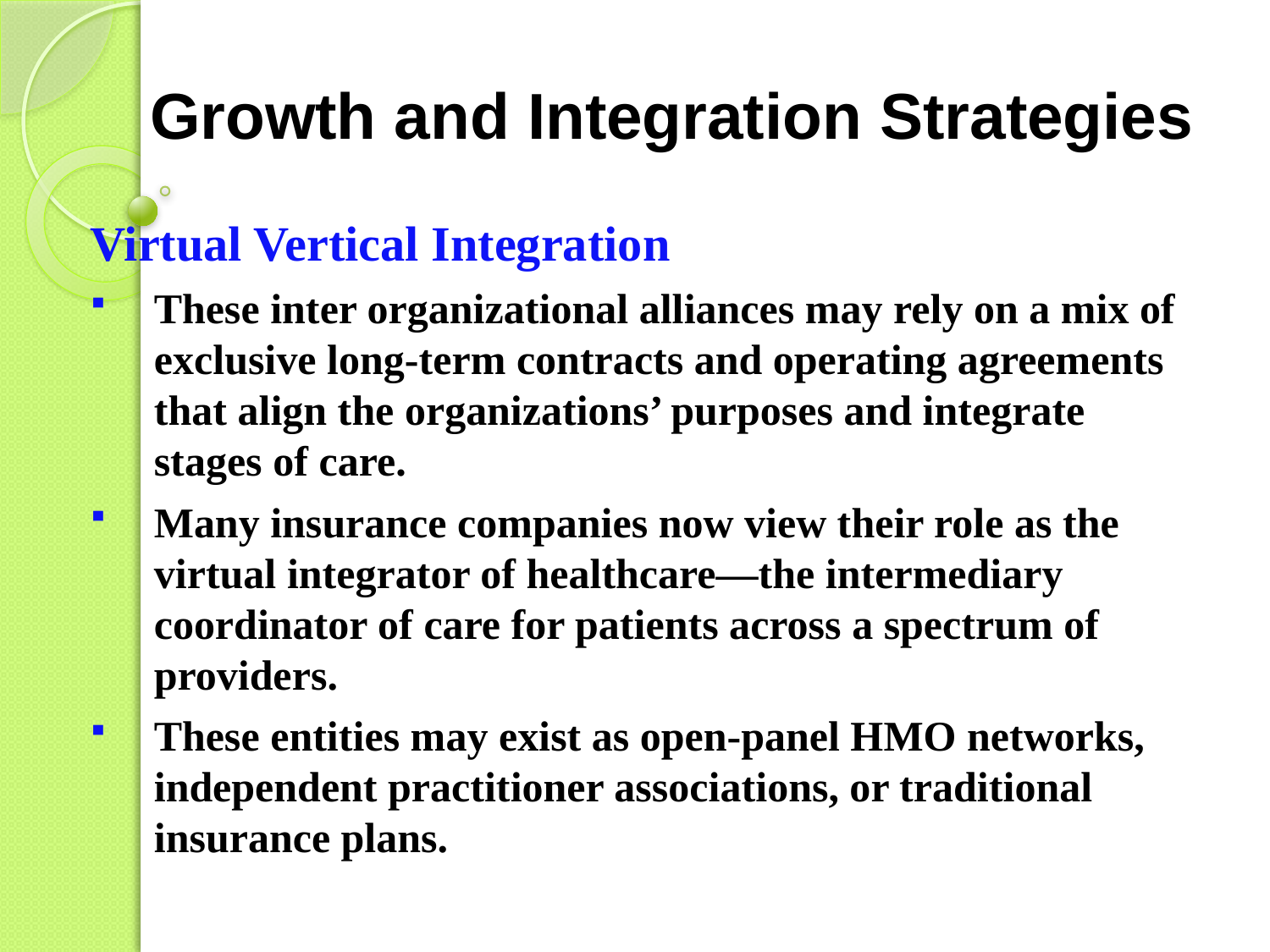

# Growth and Integration Strategies
Virtual Vertical Integration
These inter organizational alliances may rely on a mix of exclusive long-term contracts and operating agreements that align the organizations’ purposes and integrate stages of care.
Many insurance companies now view their role as the virtual integrator of healthcare—the intermediary coordinator of care for patients across a spectrum of providers.
These entities may exist as open-panel HMO networks, independent practitioner associations, or traditional insurance plans.